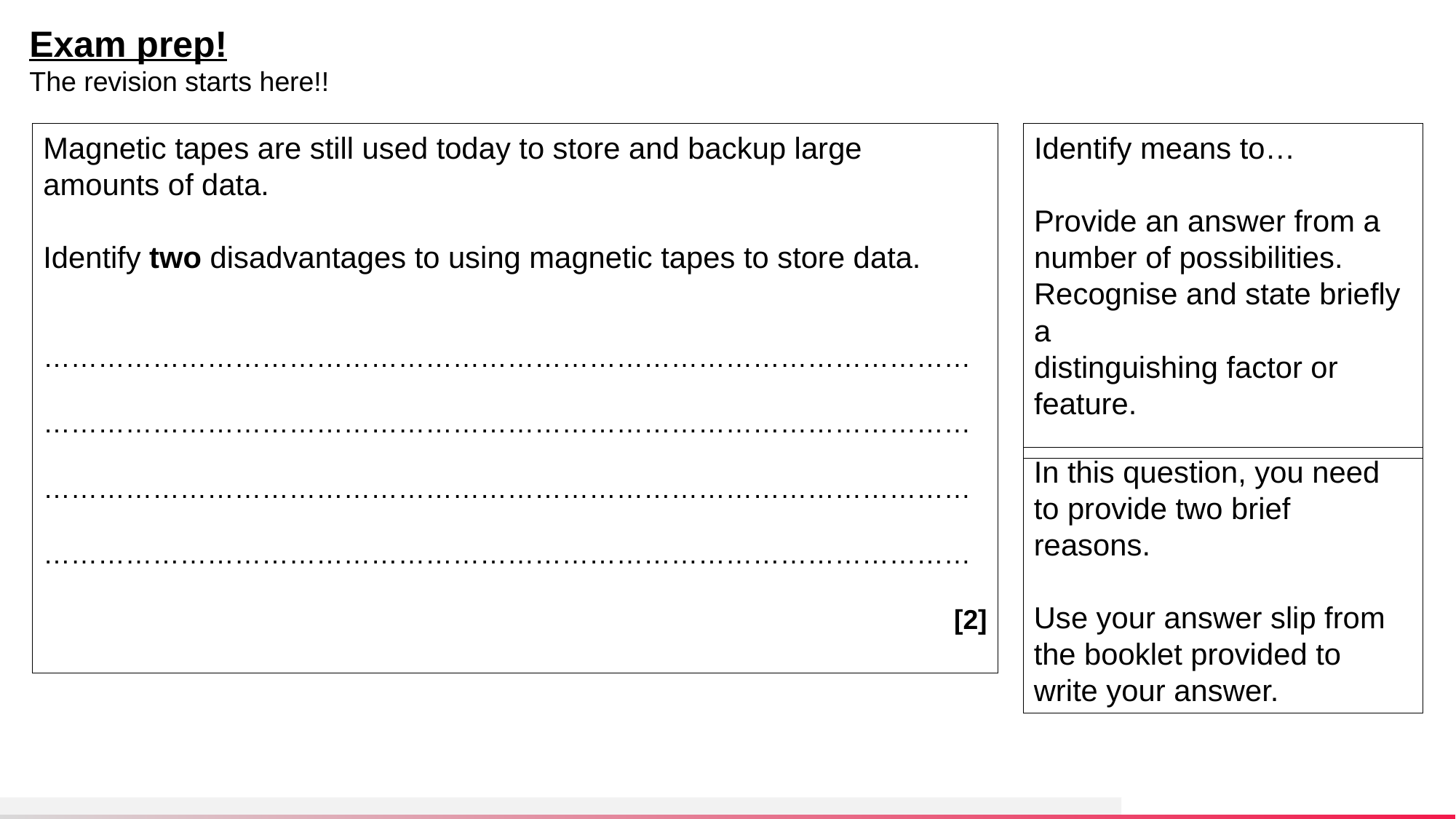

Exam prep!
The revision starts here!!
Magnetic tapes are still used today to store and backup large amounts of data.

Identify two disadvantages to using magnetic tapes to store data.

…………………………………………………………………………………………………………………………………………………………………………………………………………………………………………………………………………………………………………………………………………………………………………
[2]

Identify means to…

Provide an answer from a number of possibilities. Recognise and state briefly a
distinguishing factor or feature.

In this question, you need to provide two brief reasons.

Use your answer slip from the booklet provided to write your answer.